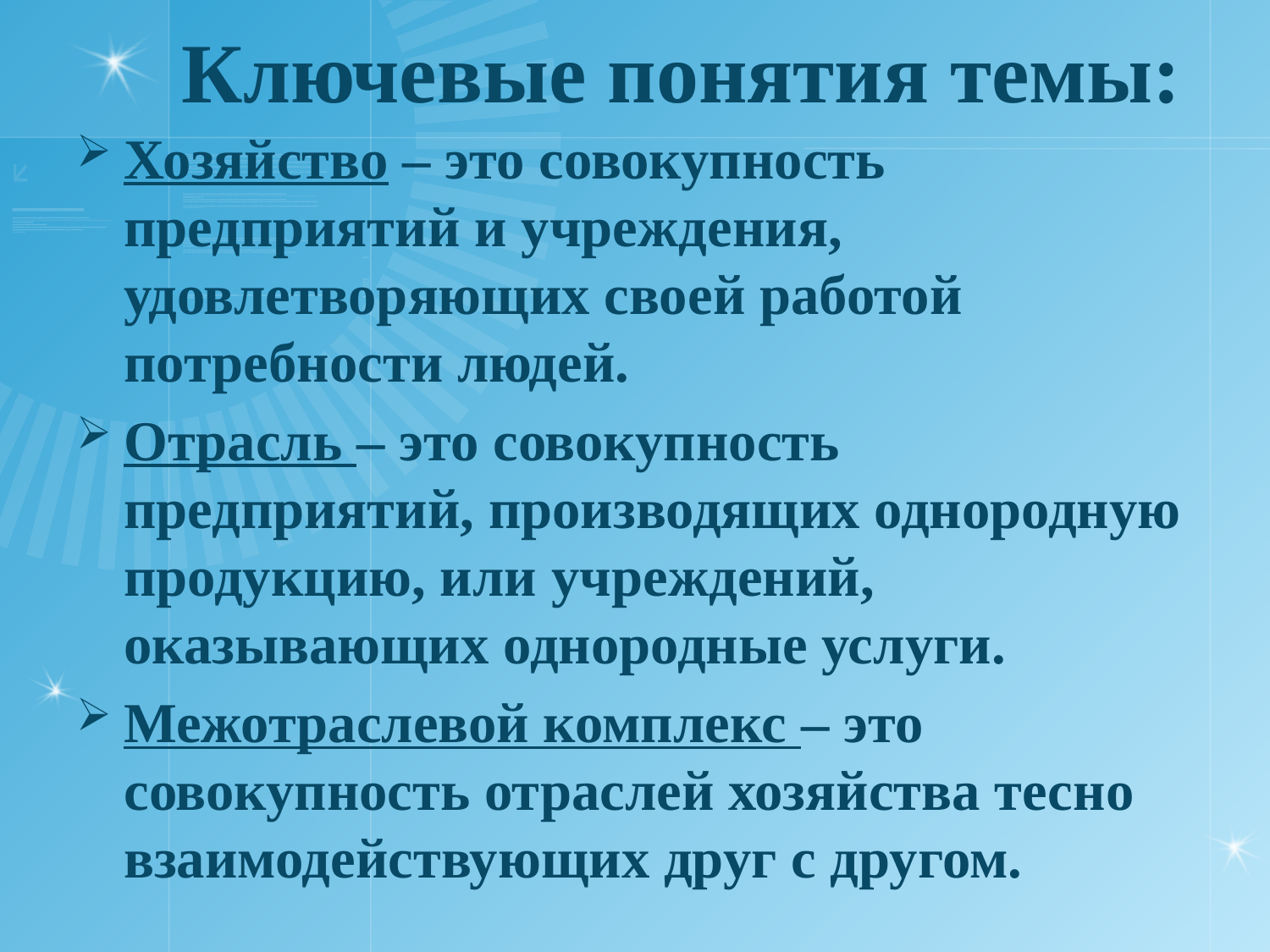

# Ключевые понятия темы:
Хозяйство – это совокупность предприятий и учреждения, удовлетворяющих своей работой потребности людей.
Отрасль – это совокупность предприятий, производящих однородную продукцию, или учреждений, оказывающих однородные услуги.
Межотраслевой комплекс – это совокупность отраслей хозяйства тесно взаимодействующих друг с другом.